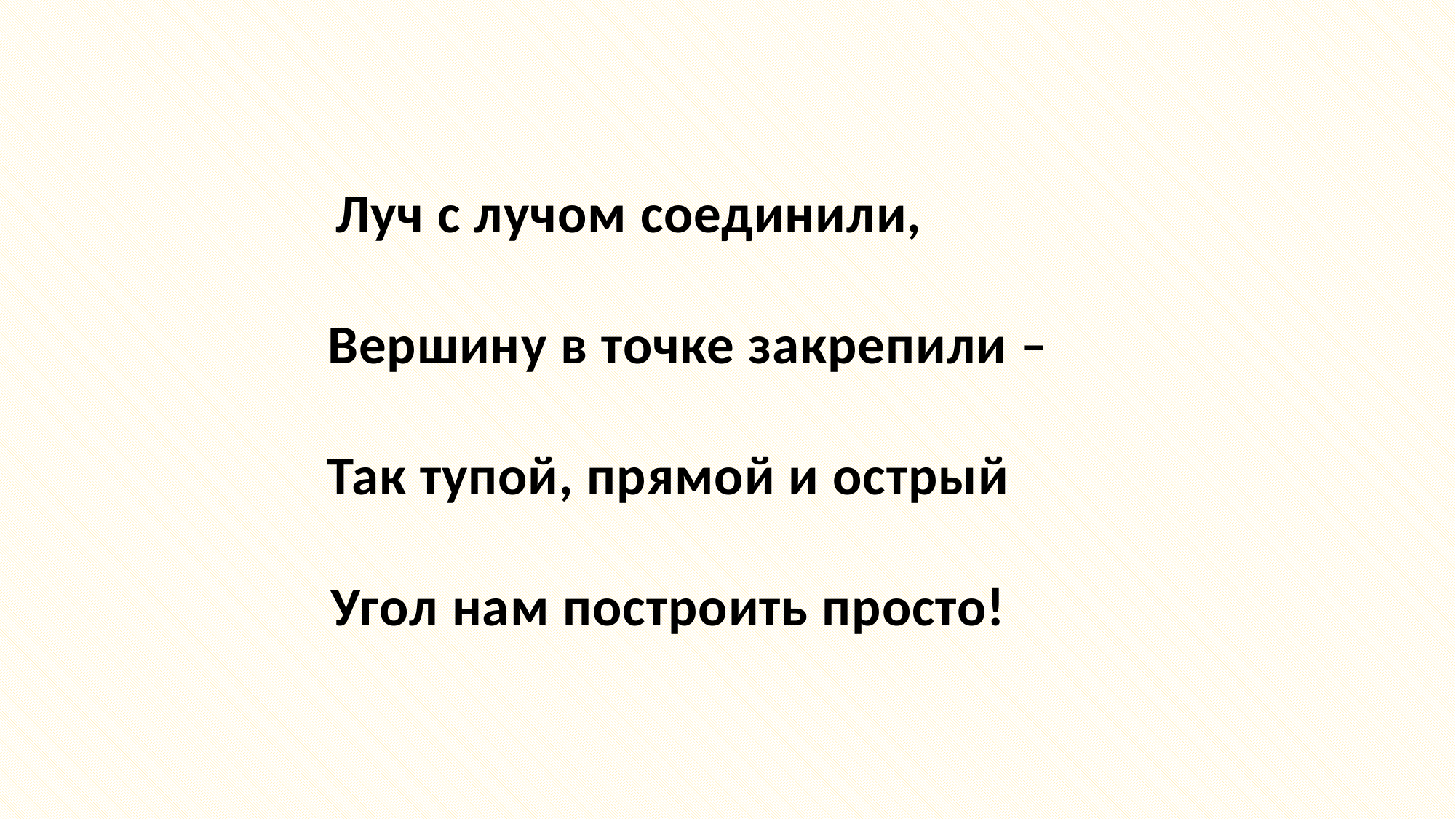

Луч с лучом соединили,

         Вершину в точке закрепили –

      Так тупой, прямой и острый

      Угол нам построить просто!